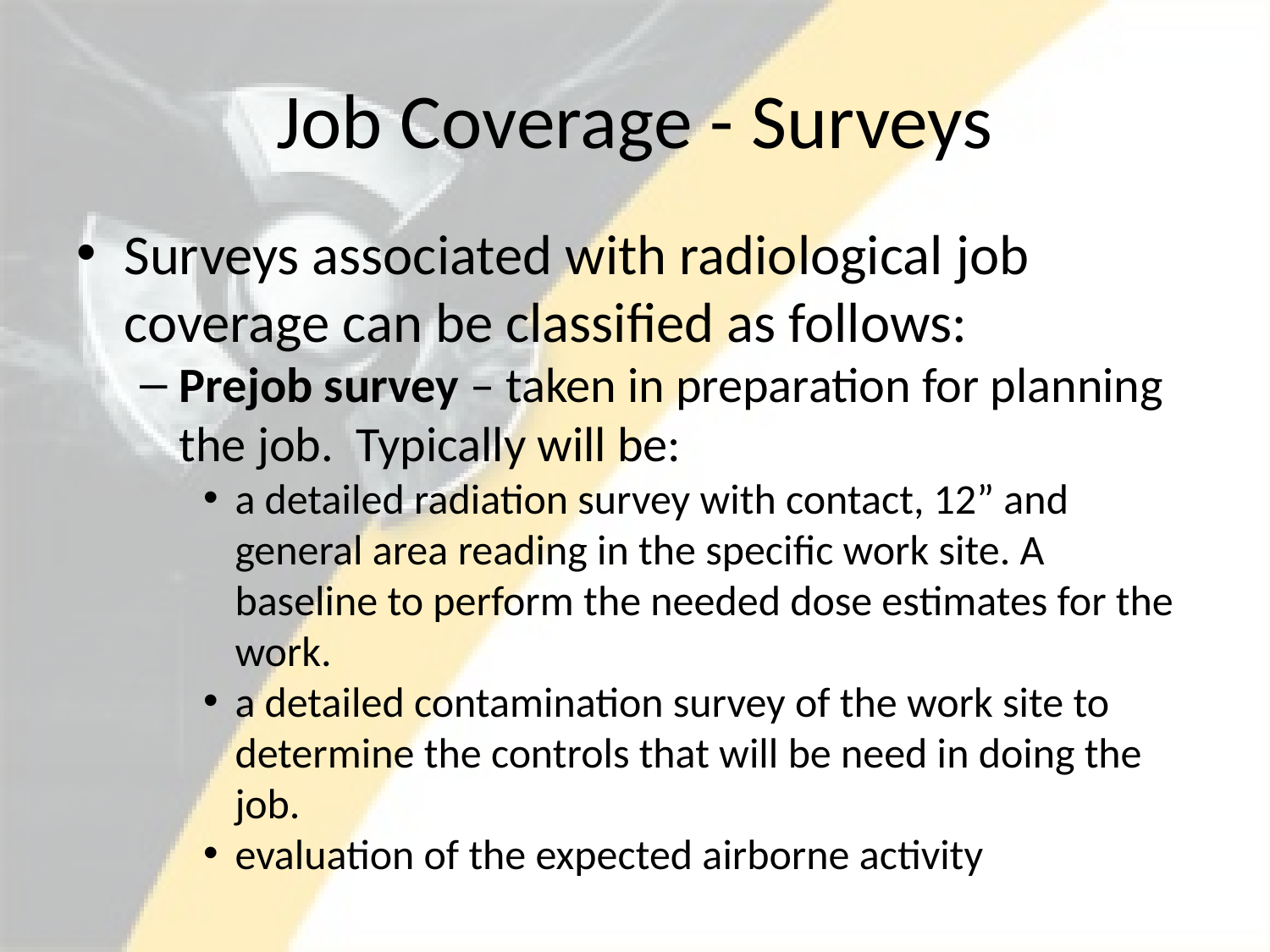

# Job Coverage - Surveys
Surveys associated with radiological job coverage can be classified as follows:
Prejob survey – taken in preparation for planning the job.  Typically will be:
a detailed radiation survey with contact, 12” and general area reading in the specific work site. A baseline to perform the needed dose estimates for the work.
a detailed contamination survey of the work site to determine the controls that will be need in doing the job.
evaluation of the expected airborne activity